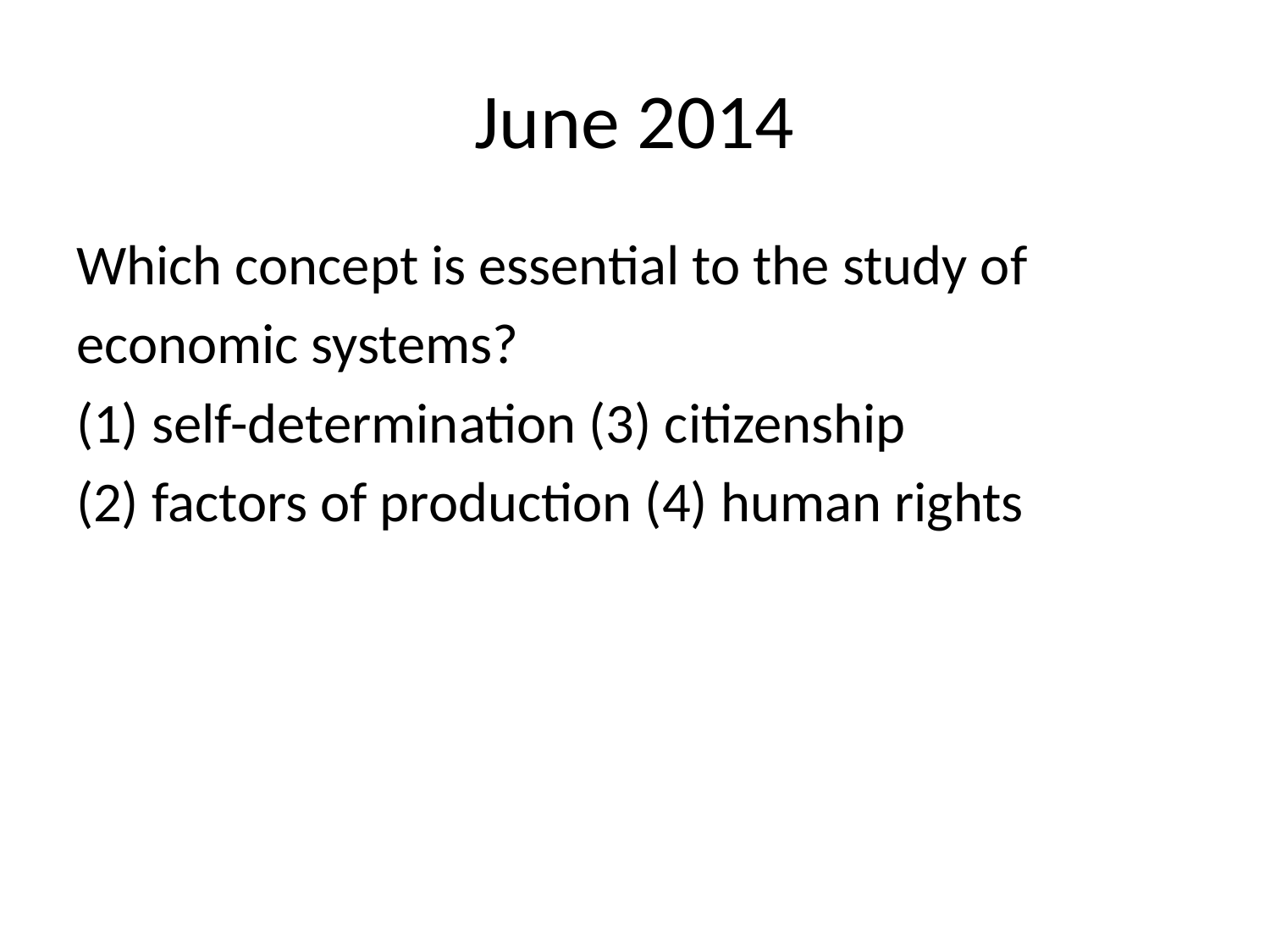

# June 2014
Which concept is essential to the study of
economic systems?
(1) self-determination (3) citizenship
(2) factors of production (4) human rights